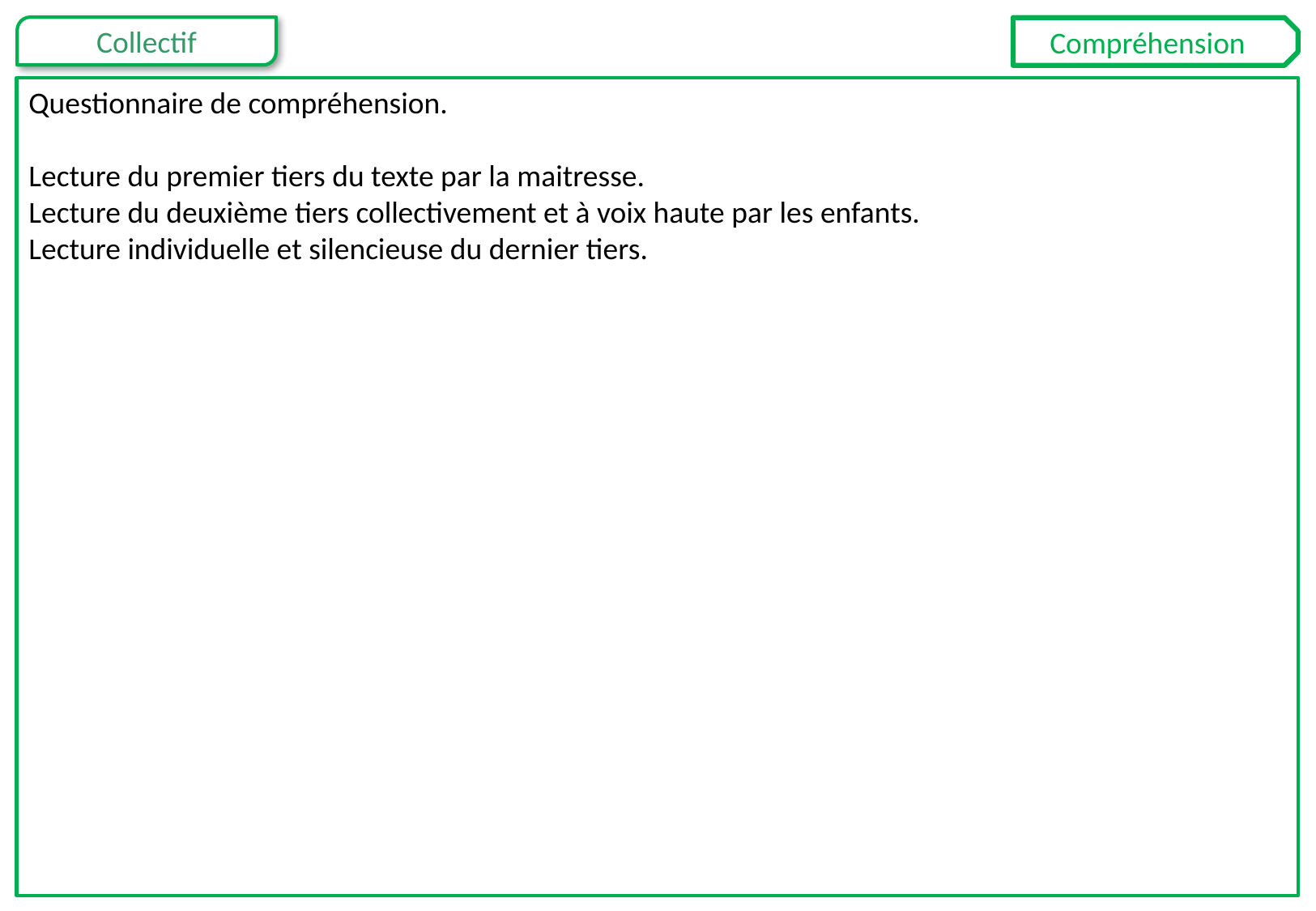

Compréhension
Questionnaire de compréhension.

Lecture du premier tiers du texte par la maitresse.
Lecture du deuxième tiers collectivement et à voix haute par les enfants.
Lecture individuelle et silencieuse du dernier tiers.